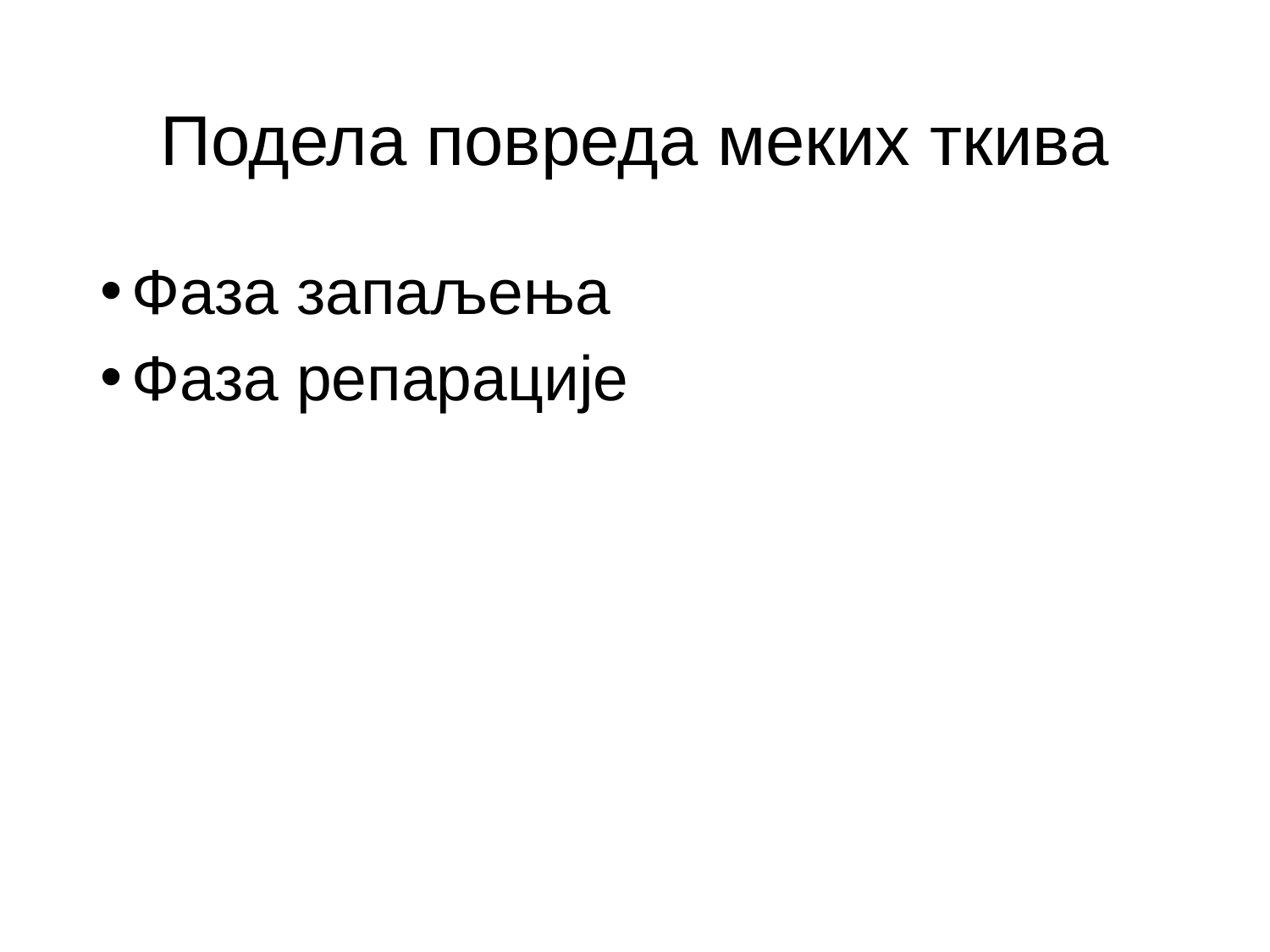

# Подела повреда меких ткива
Фаза запаљења
Фаза репарације